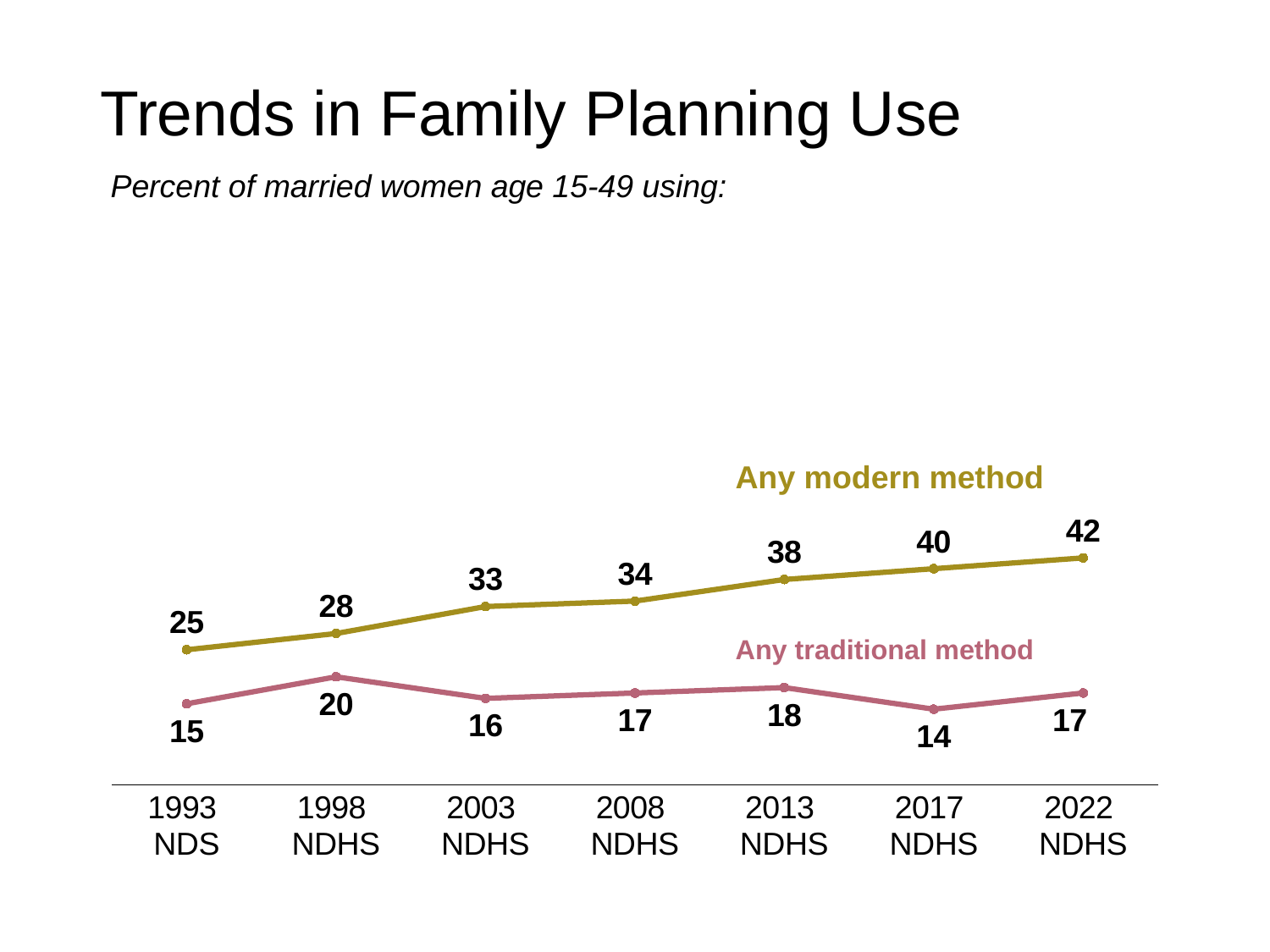

# Trends in Family Planning Use
Percent of married women age 15-49 using:

### Chart

| Category | Any modern method | Any traditional method |
|---|---|---|
| 1993
NDS | 25.0 | 15.0 |
| 1998
NDHS | 28.0 | 20.0 |
| 2003
NDHS | 33.0 | 16.0 |
| 2008
NDHS | 34.0 | 17.0 |
| 2013
NDHS | 38.0 | 18.0 |
| 2017
NDHS | 40.0 | 14.0 |
| 2022
NDHS | 42.0 | 17.0 |
Any modern method
Any traditional method